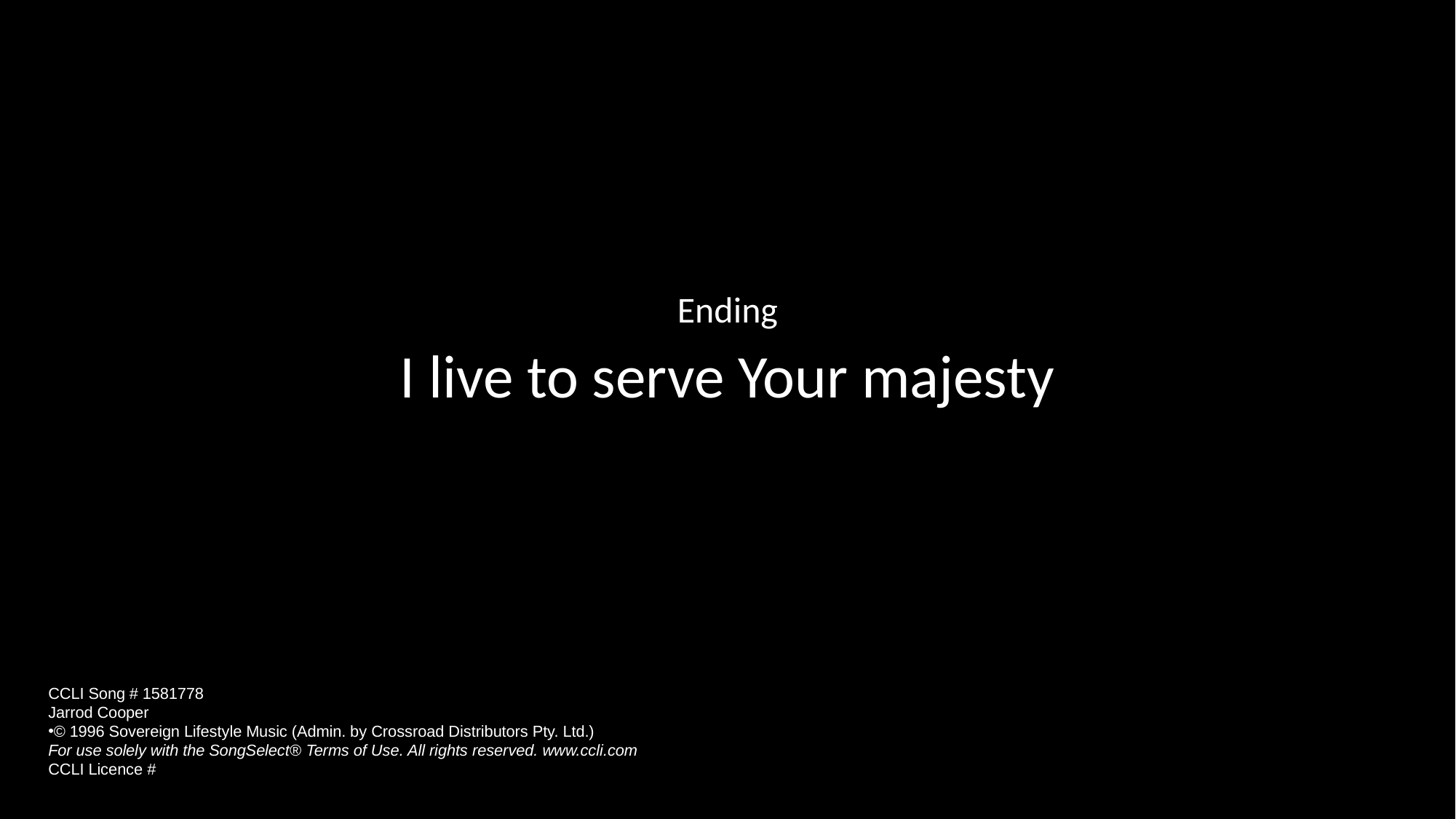

Ending
I live to serve Your majesty

CCLI Song # 1581778
Jarrod Cooper
© 1996 Sovereign Lifestyle Music (Admin. by Crossroad Distributors Pty. Ltd.)
For use solely with the SongSelect® Terms of Use. All rights reserved. www.ccli.com
CCLI Licence #